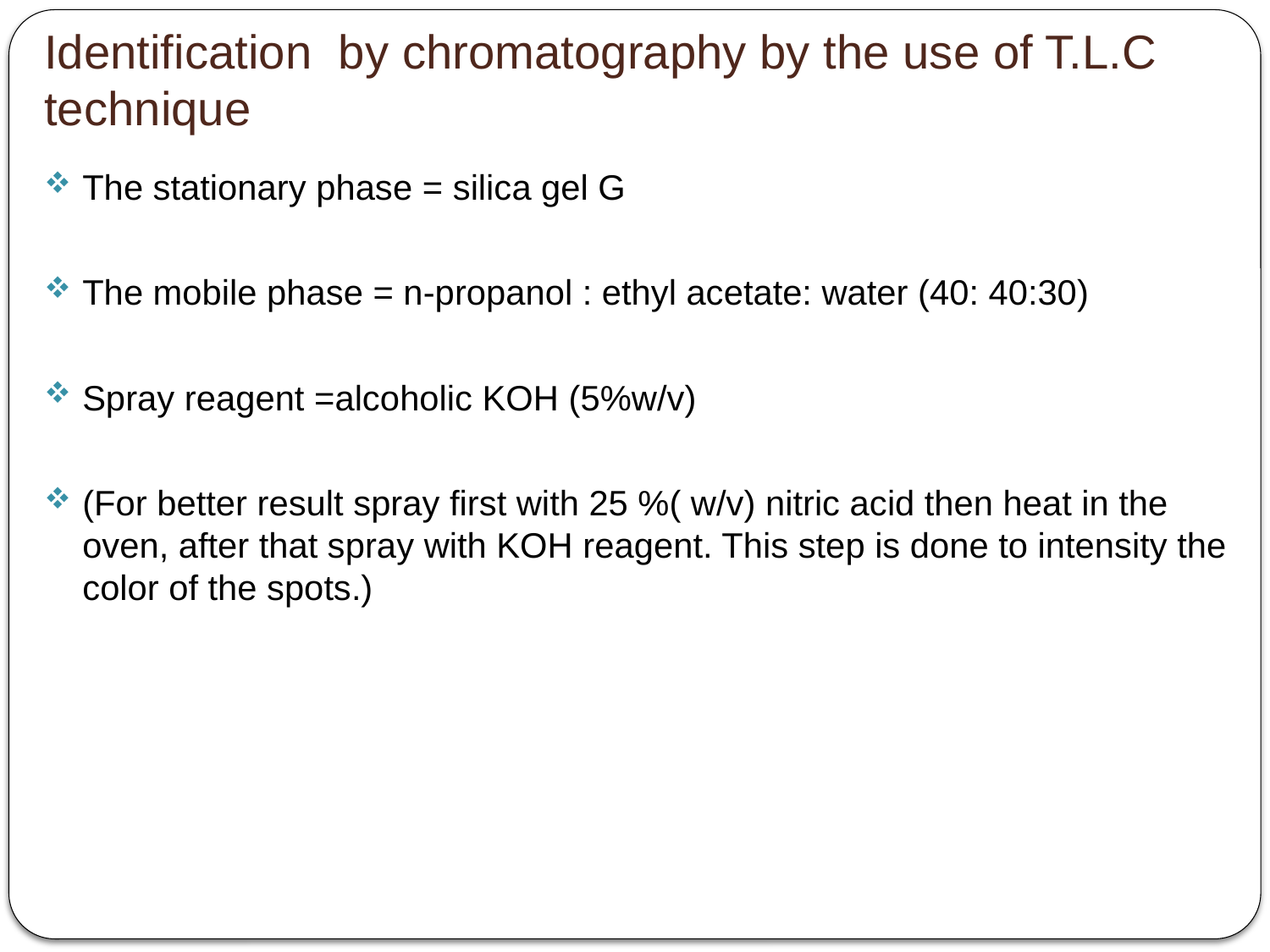

# Identification  by chromatography by the use of T.L.C technique
The stationary phase = silica gel G

The mobile phase = n-propanol : ethyl acetate: water (40: 40:30)

Spray reagent =alcoholic KOH (5%w/v)

(For better result spray first with 25 %( w/v) nitric acid then heat in the oven, after that spray with KOH reagent. This step is done to intensity the color of the spots.)